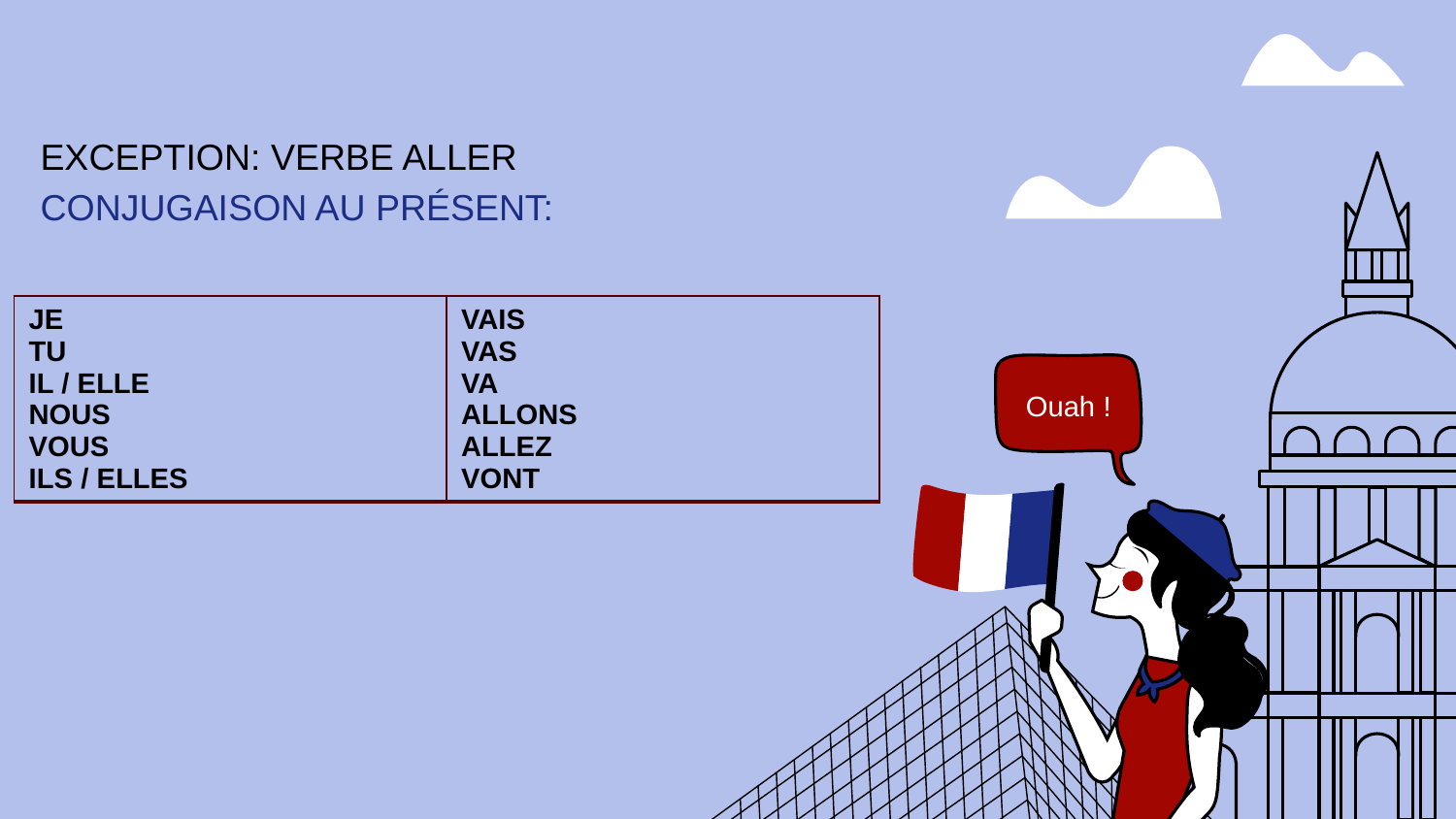

Ouah !

# EXCEPTION: VERBE ALLER CONJUGAISON AU PRÉSENT:

| JE TU IL / ELLE NOUS VOUS ILS / ELLES | VAIS VAS VA ALLONS ALLEZ VONT |
| --- | --- |